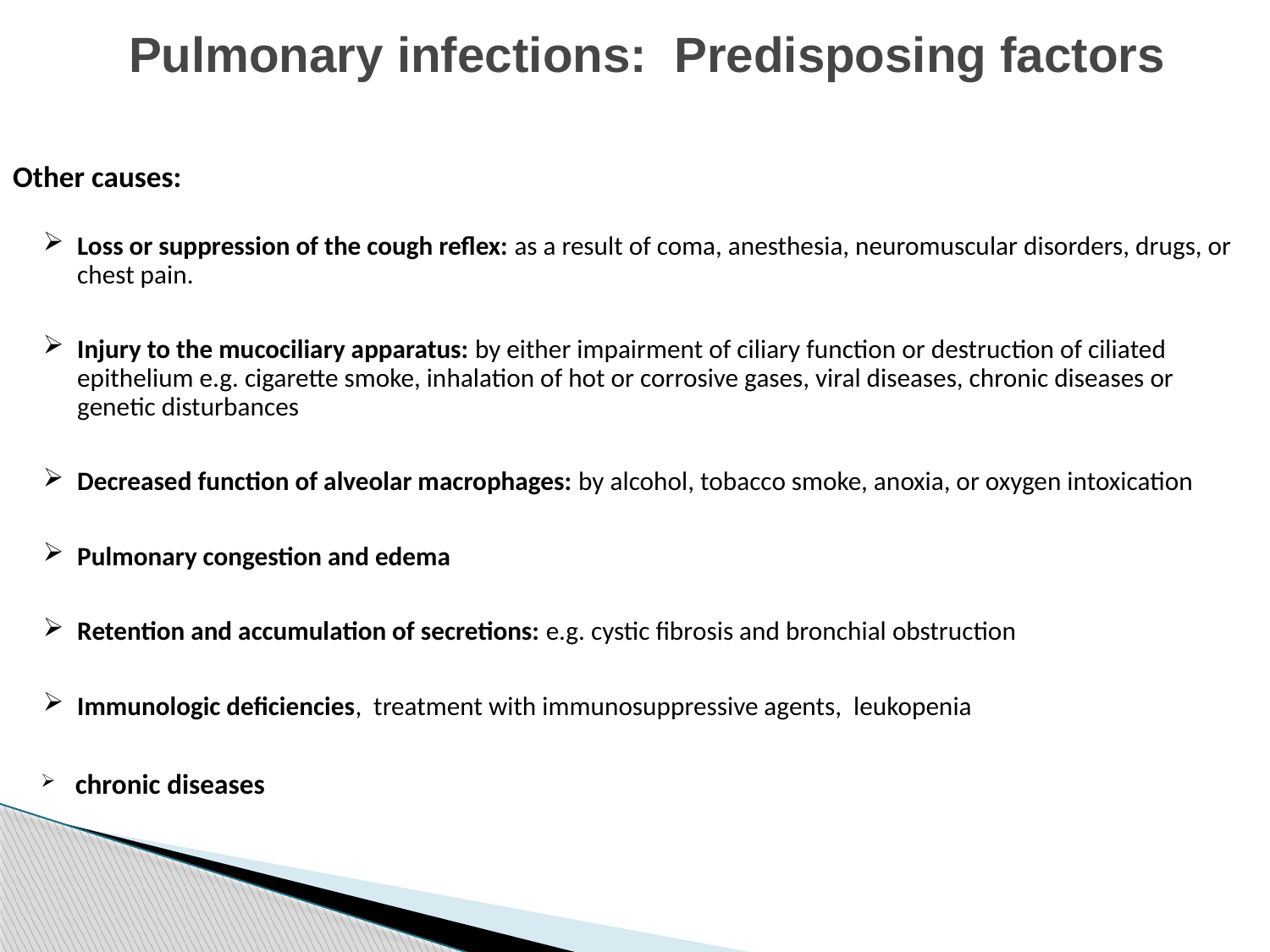

# Pulmonary infections:  Predisposing factors

Other causes:

Loss or suppression of the cough reflex: as a result of coma, anesthesia, neuromuscular disorders, drugs, or chest pain.

Injury to the mucociliary apparatus: by either impairment of ciliary function or destruction of ciliated epithelium e.g. cigarette smoke, inhalation of hot or corrosive gases, viral diseases, chronic diseases or genetic disturbances

Decreased function of alveolar macrophages: by alcohol, tobacco smoke, anoxia, or oxygen intoxication

Pulmonary congestion and edema

Retention and accumulation of secretions: e.g. cystic fibrosis and bronchial obstruction

Immunologic deficiencies,  treatment with immunosuppressive agents,  leukopenia

chronic diseases